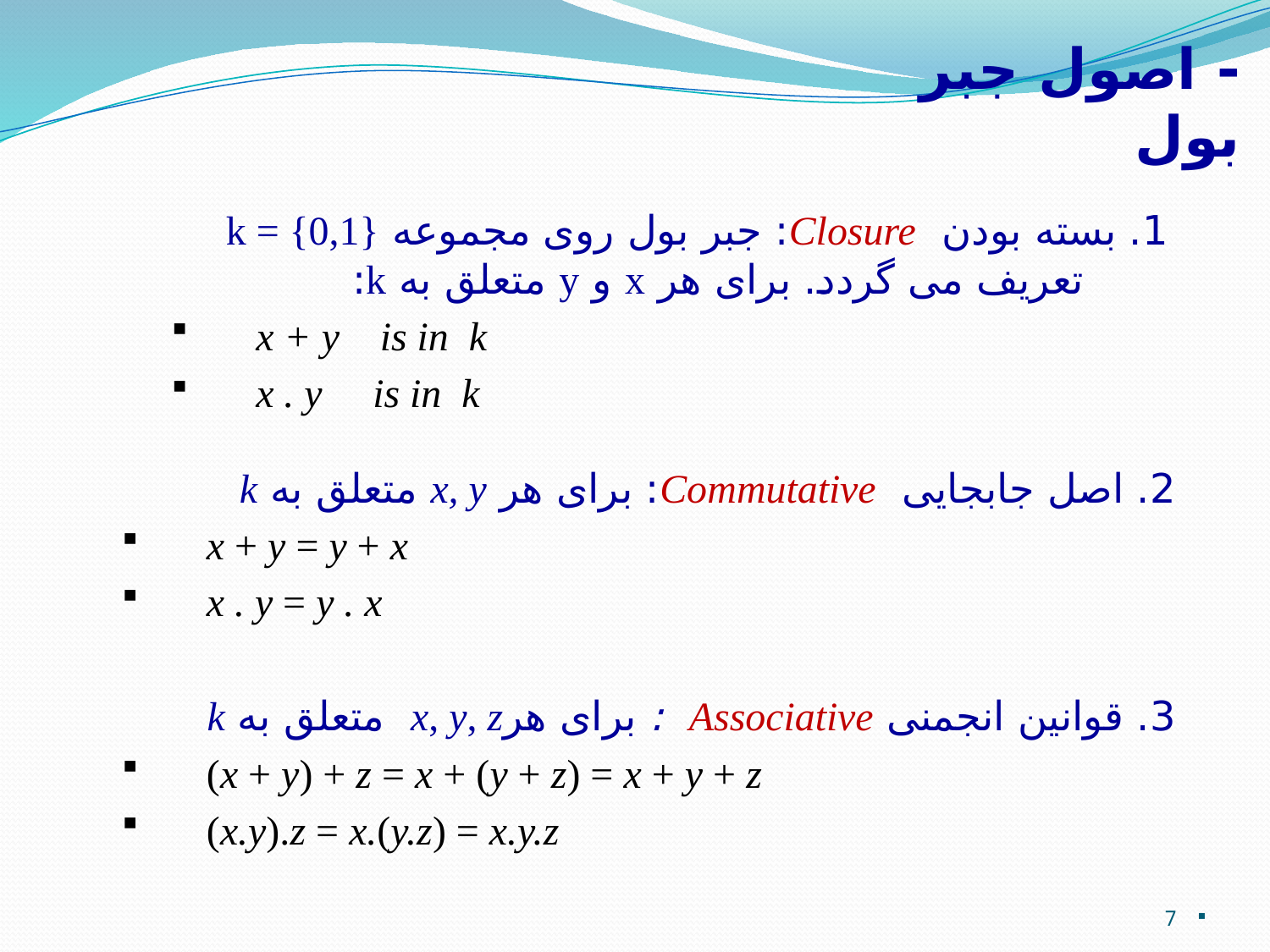

# - اصول جبر بول
1. بسته بودن  Closure: جبر بول روی مجموعه k = {0,1} تعریف می گردد. برای هر x و y متعلق به k:
x + y    is in  k
x . y     is in  k
2. اصل جابجایی  Commutative: برای هر x, y متعلق به k
x + y = y + x
x . y = y . x

3. قوانین انجمنی Associative  : برای هرx, y, z  متعلق به k
(x + y) + z = x + (y + z) = x + y + z
(x.y).z = x.(y.z) = x.y.z
7